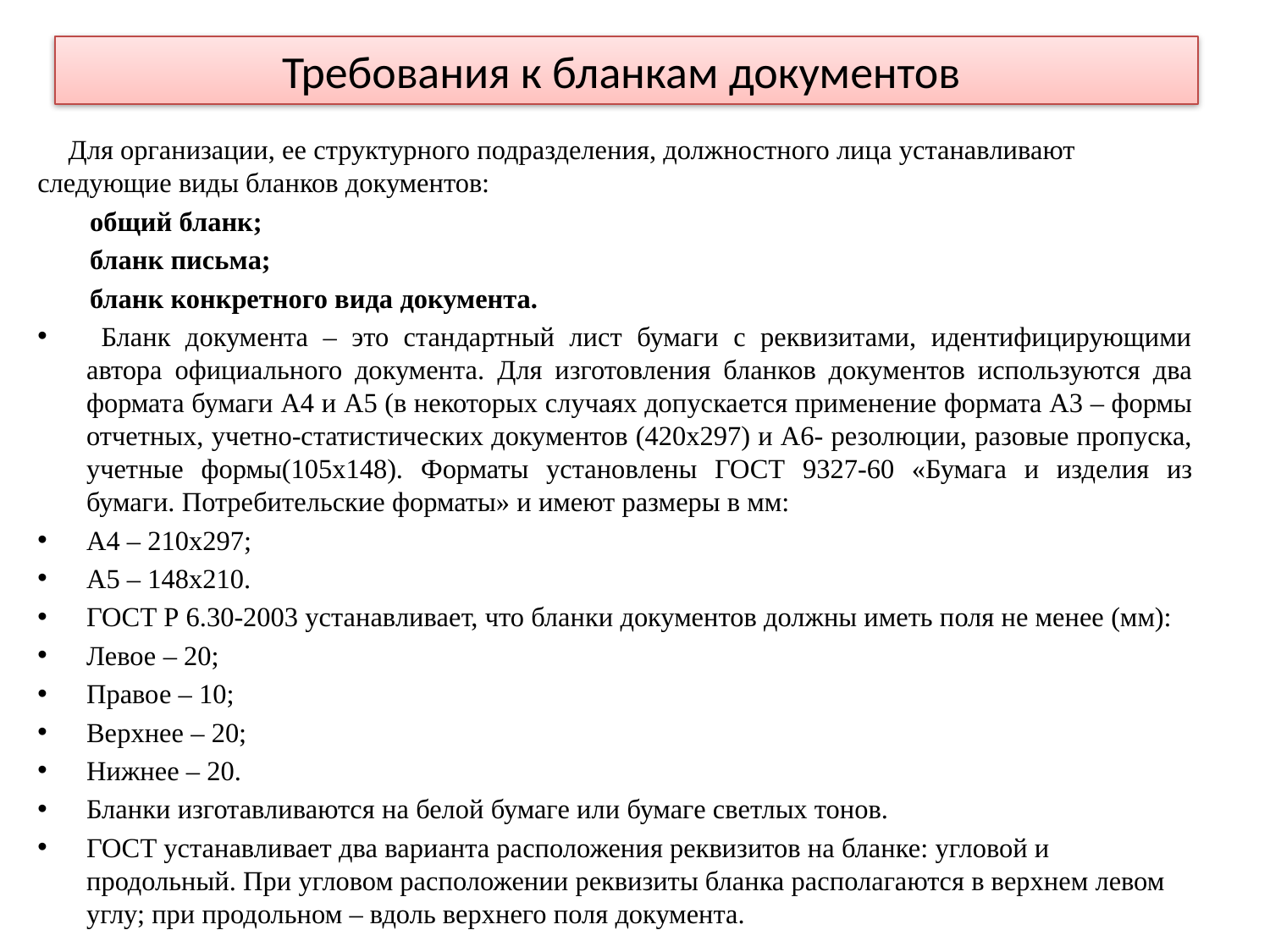

# Требования к бланкам документов
     Для организации, ее структурного подразделения, должностного лица устанавливают следующие виды бланков документов:
		общий бланк;
		бланк письма;
		бланк конкретного вида документа.
 Бланк документа – это стандартный лист бумаги с реквизитами, идентифицирующими автора официального документа. Для изготовления бланков документов используются два формата бумаги А4 и А5 (в некоторых случаях допускается применение формата А3 – формы отчетных, учетно-статистических документов (420х297) и А6- резолюции, разовые пропуска, учетные формы(105х148). Форматы установлены ГОСТ 9327-60 «Бумага и изделия из бумаги. Потребительские форматы» и имеют размеры в мм:
	А4 – 210х297;
	А5 – 148х210.
	ГОСТ Р 6.30-2003 устанавливает, что бланки документов должны иметь поля не менее (мм):
	Левое – 20;
	Правое – 10;
	Верхнее – 20;
	Нижнее – 20.
	Бланки изготавливаются на белой бумаге или бумаге светлых тонов.
	ГОСТ устанавливает два варианта расположения реквизитов на бланке: угловой и продольный. При угловом расположении реквизиты бланка располагаются в верхнем левом углу; при продольном – вдоль верхнего поля документа.